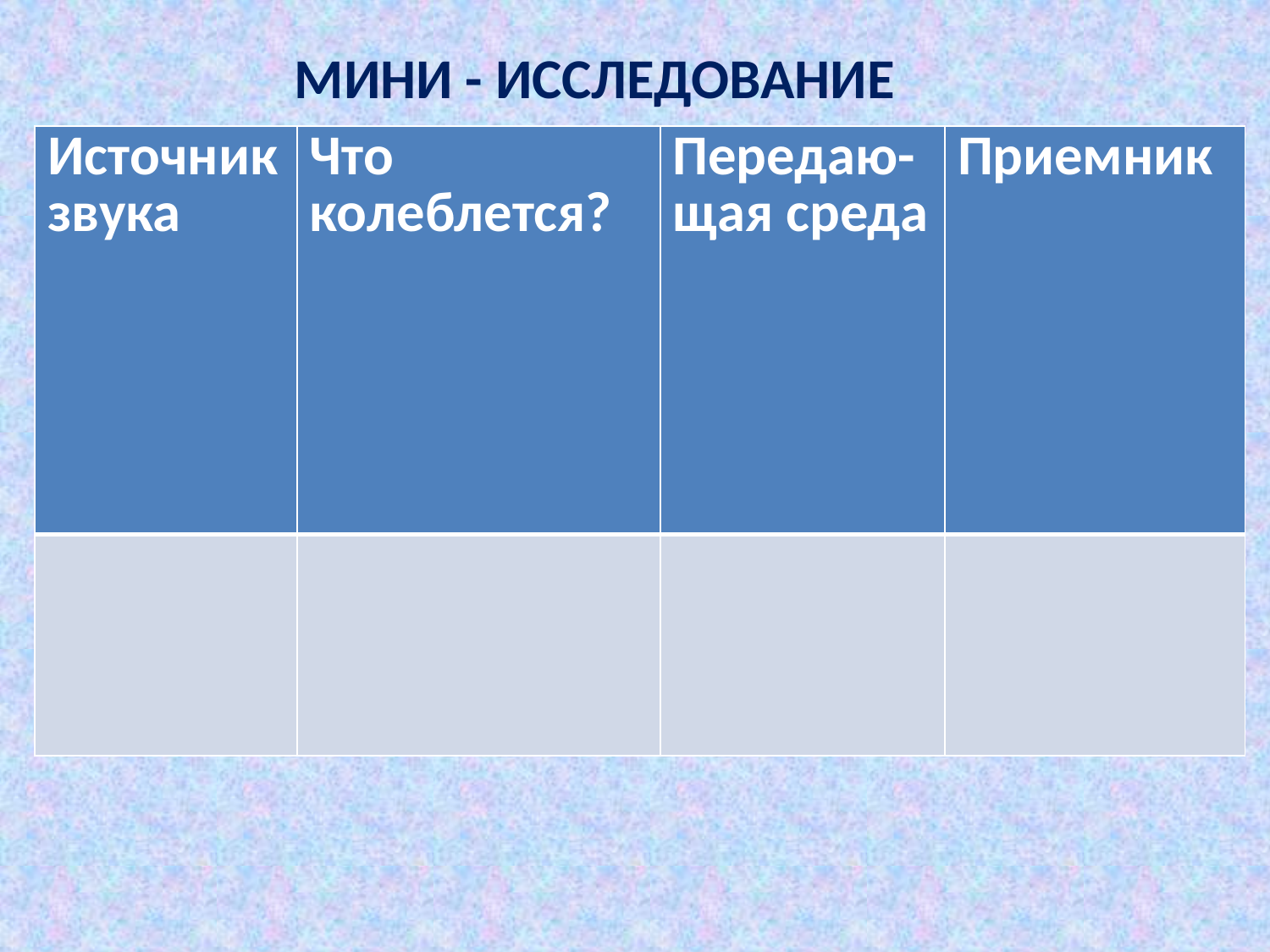

МИНИ - ИССЛЕДОВАНИЕ
| Источник звука | Что колеблется? | Передаю-щая среда | Приемник |
| --- | --- | --- | --- |
|  |  |  |  |